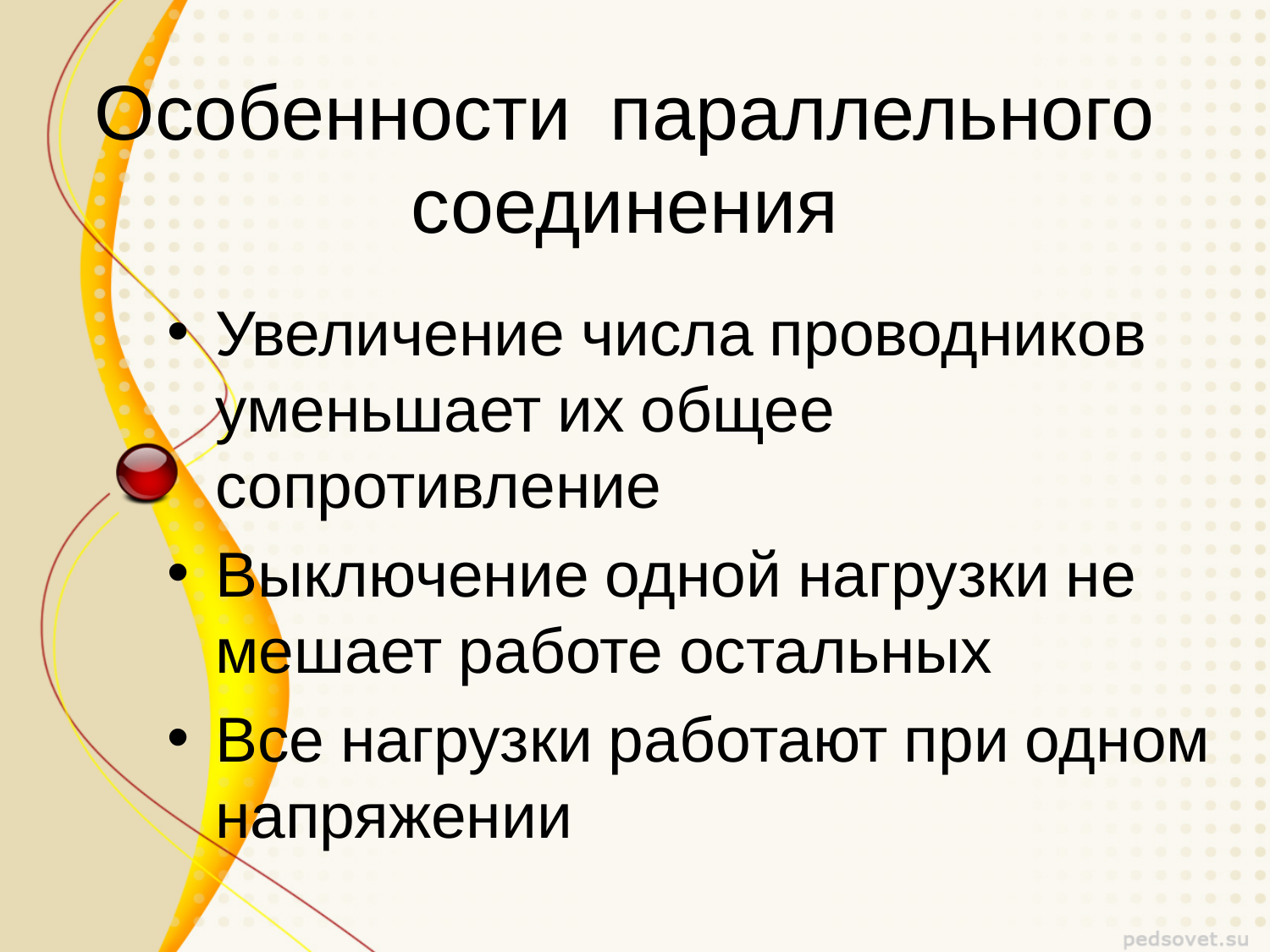

# Особенности  параллельного соединения
Увеличение числа проводников уменьшает их общее сопротивление
Выключение одной нагрузки не мешает работе остальных
Все нагрузки работают при одном напряжении